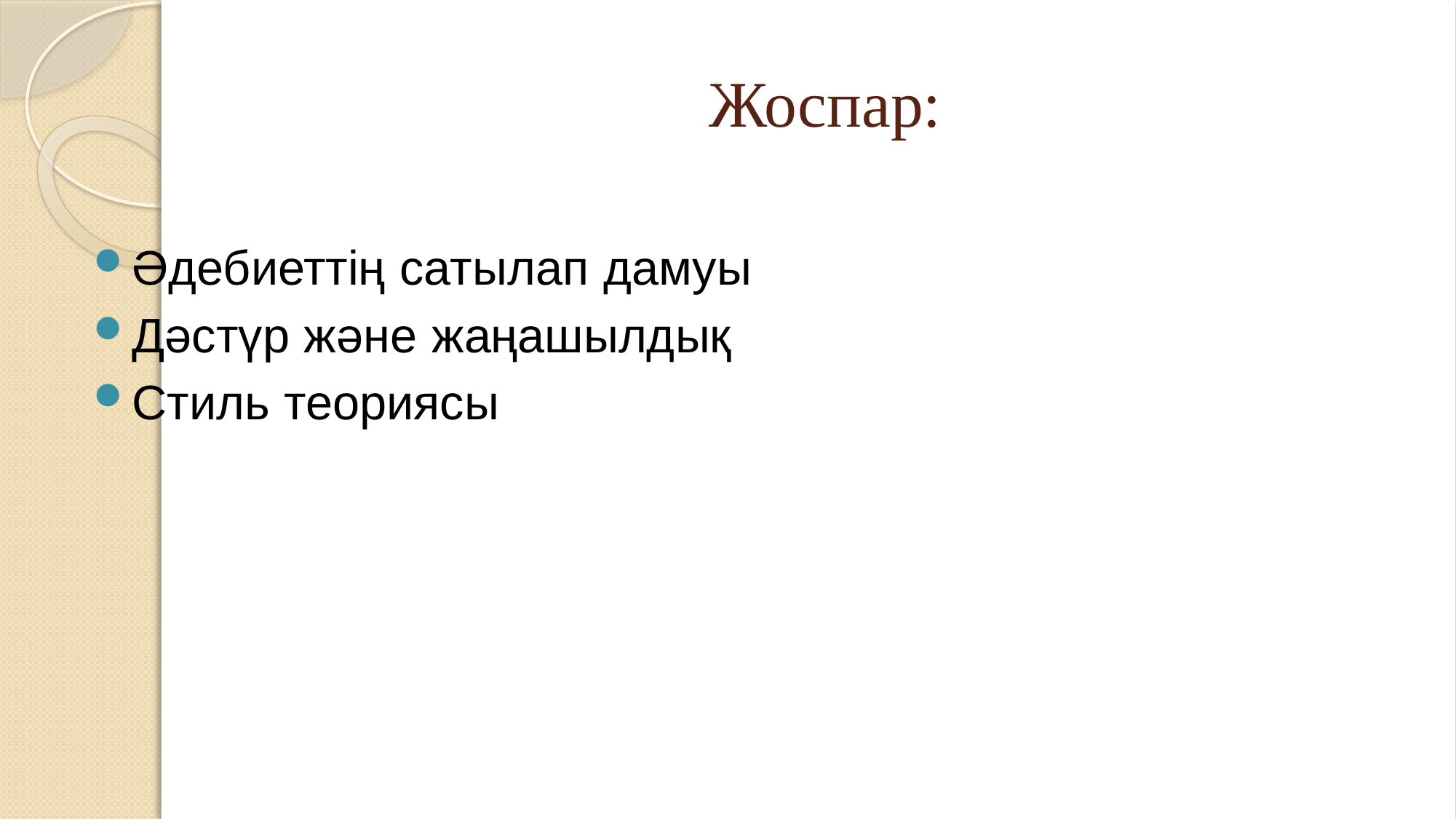

# Жоспар:
Әдебиеттің сатылап дамуы
Дәстүр және жаңашылдық
Стиль теориясы